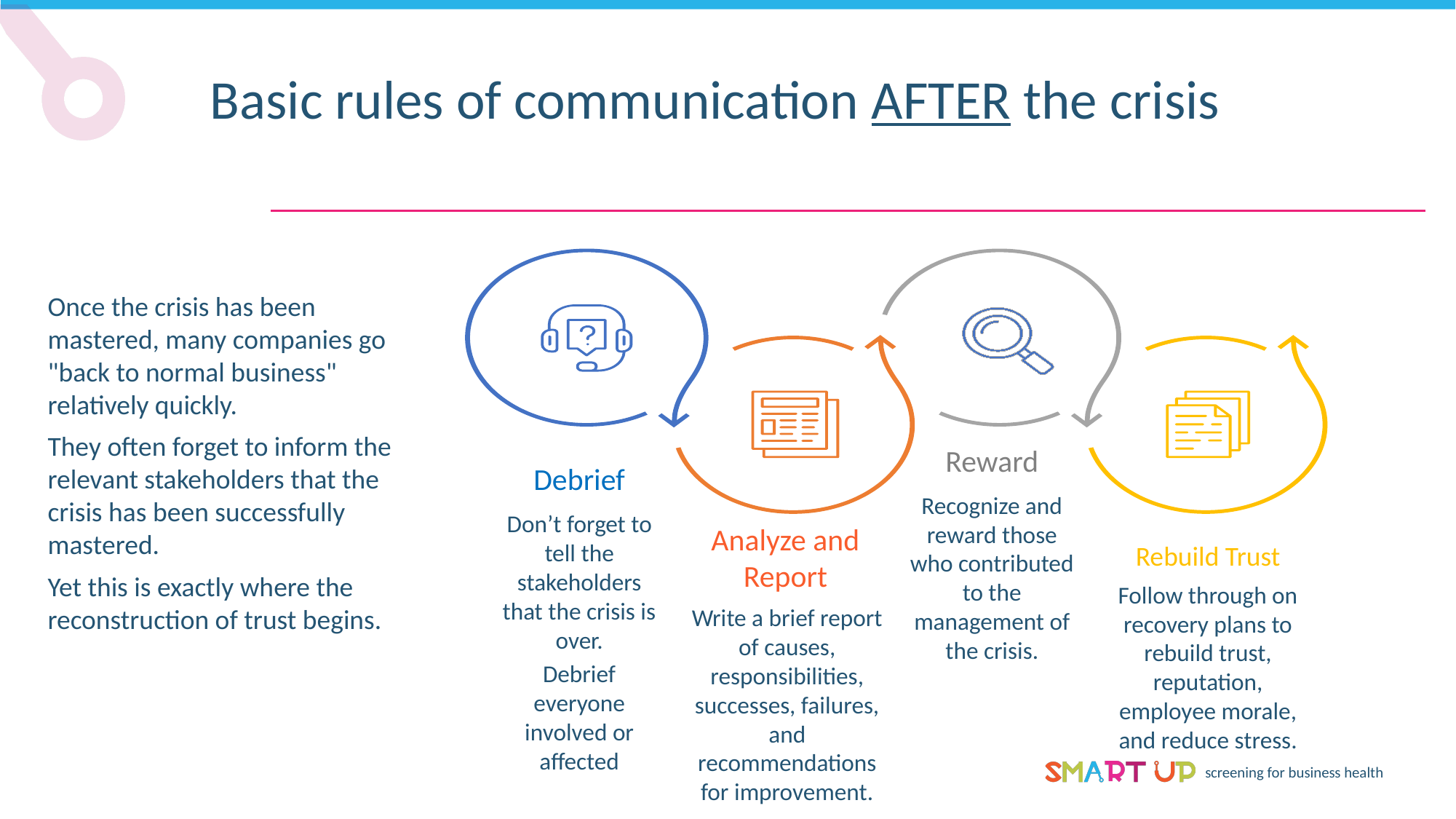

Basic rules of communication AFTER the crisis

Once the crisis has been mastered, many companies go "back to normal business" relatively quickly.
They often forget to inform the relevant stakeholders that the crisis has been successfully mastered.
Yet this is exactly where the reconstruction of trust begins.
Reward
Recognize and reward those who contributed to the management of the crisis.
Debrief
Don’t forget to tell the stakeholders that the crisis is over.
Debrief everyone involved or affected
Analyze and Report
Write a brief report of causes, responsibilities, successes, failures, and recommendations for improvement.
Rebuild Trust
Follow through on recovery plans to rebuild trust, reputation, employee morale, and reduce stress.